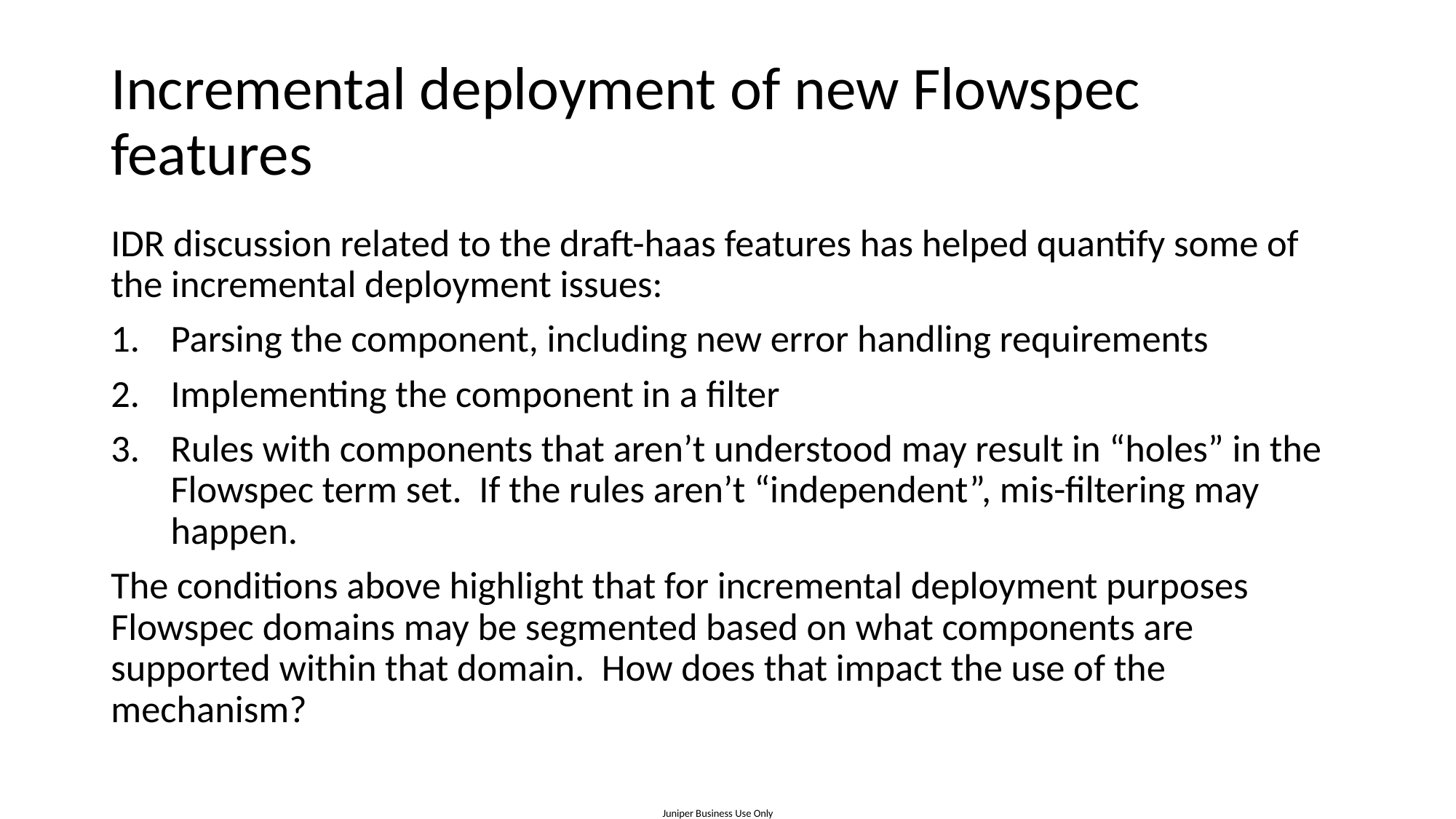

# Incremental deployment of new Flowspec features
IDR discussion related to the draft-haas features has helped quantify some of the incremental deployment issues:
Parsing the component, including new error handling requirements
Implementing the component in a filter
Rules with components that aren’t understood may result in “holes” in the Flowspec term set.  If the rules aren’t “independent”, mis-filtering may happen.
The conditions above highlight that for incremental deployment purposes Flowspec domains may be segmented based on what components are supported within that domain.  How does that impact the use of the mechanism?